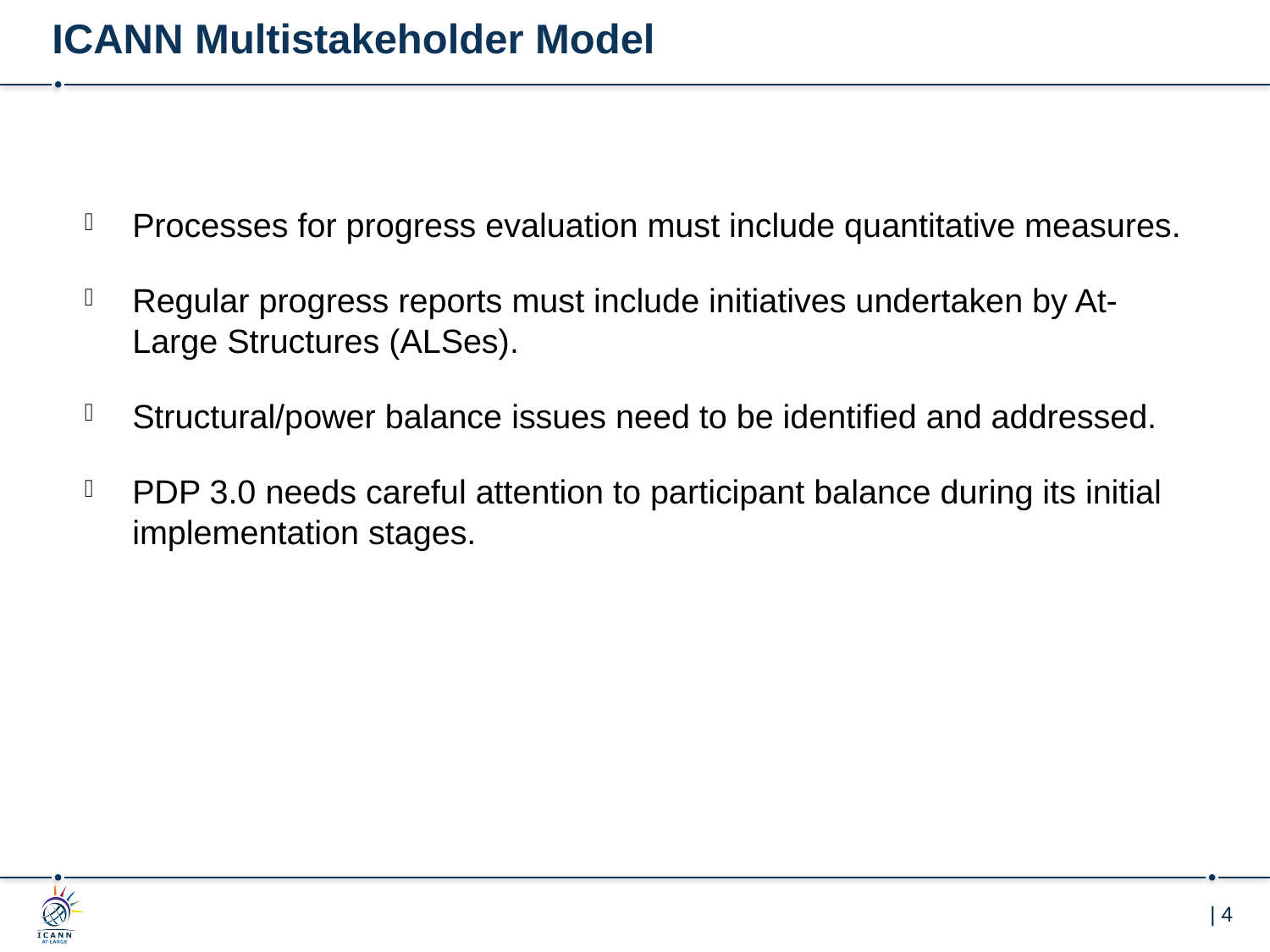

# ICANN Multistakeholder Model
Processes for progress evaluation must include quantitative measures.
Regular progress reports must include initiatives undertaken by At-Large Structures (ALSes).
Structural/power balance issues need to be identified and addressed.
PDP 3.0 needs careful attention to participant balance during its initial implementation stages.